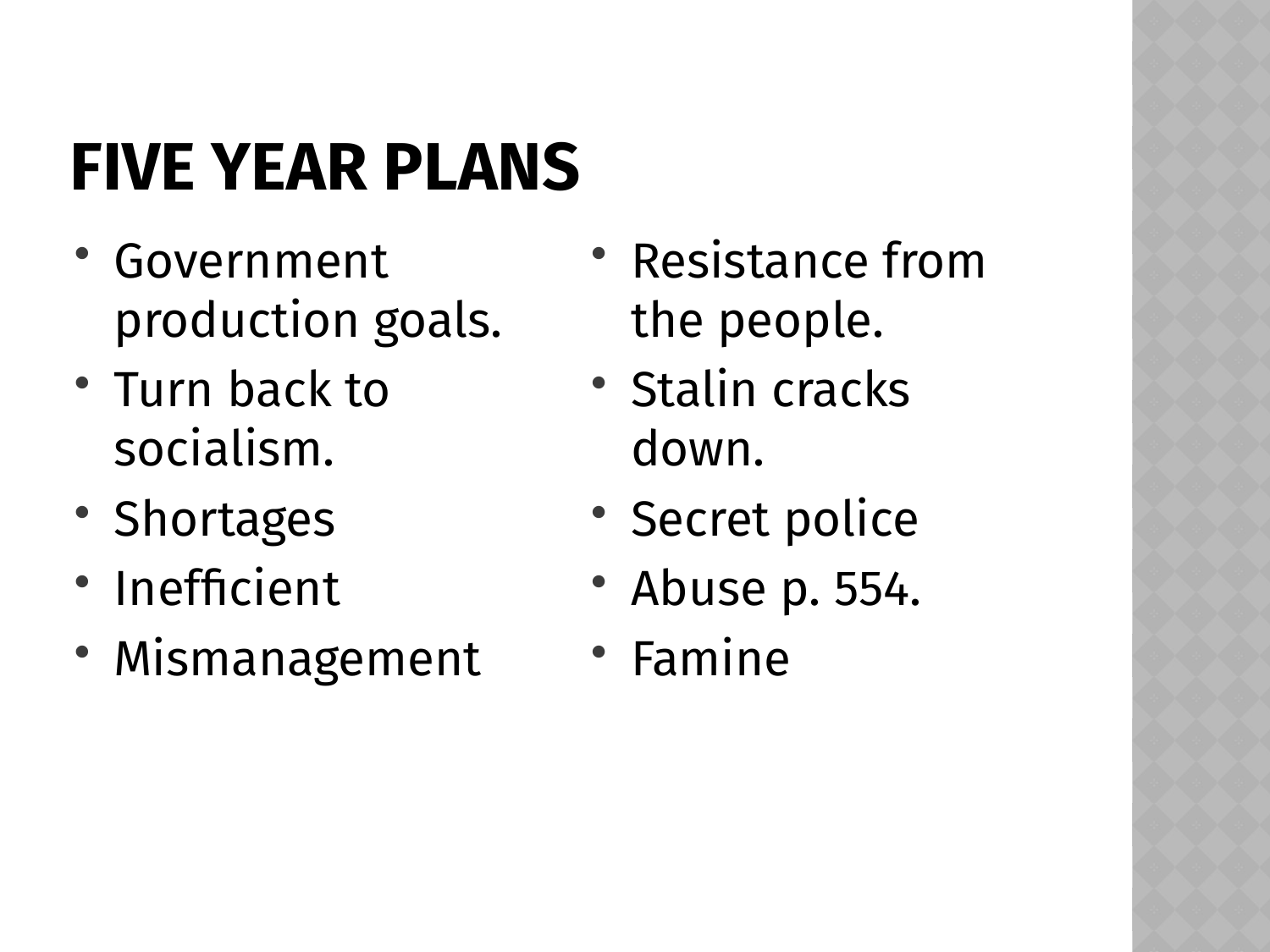

# Five year plans
Government production goals.
Turn back to socialism.
Shortages
Inefficient
Mismanagement

Resistance from the people.
Stalin cracks down.
Secret police
Abuse p. 554.
Famine